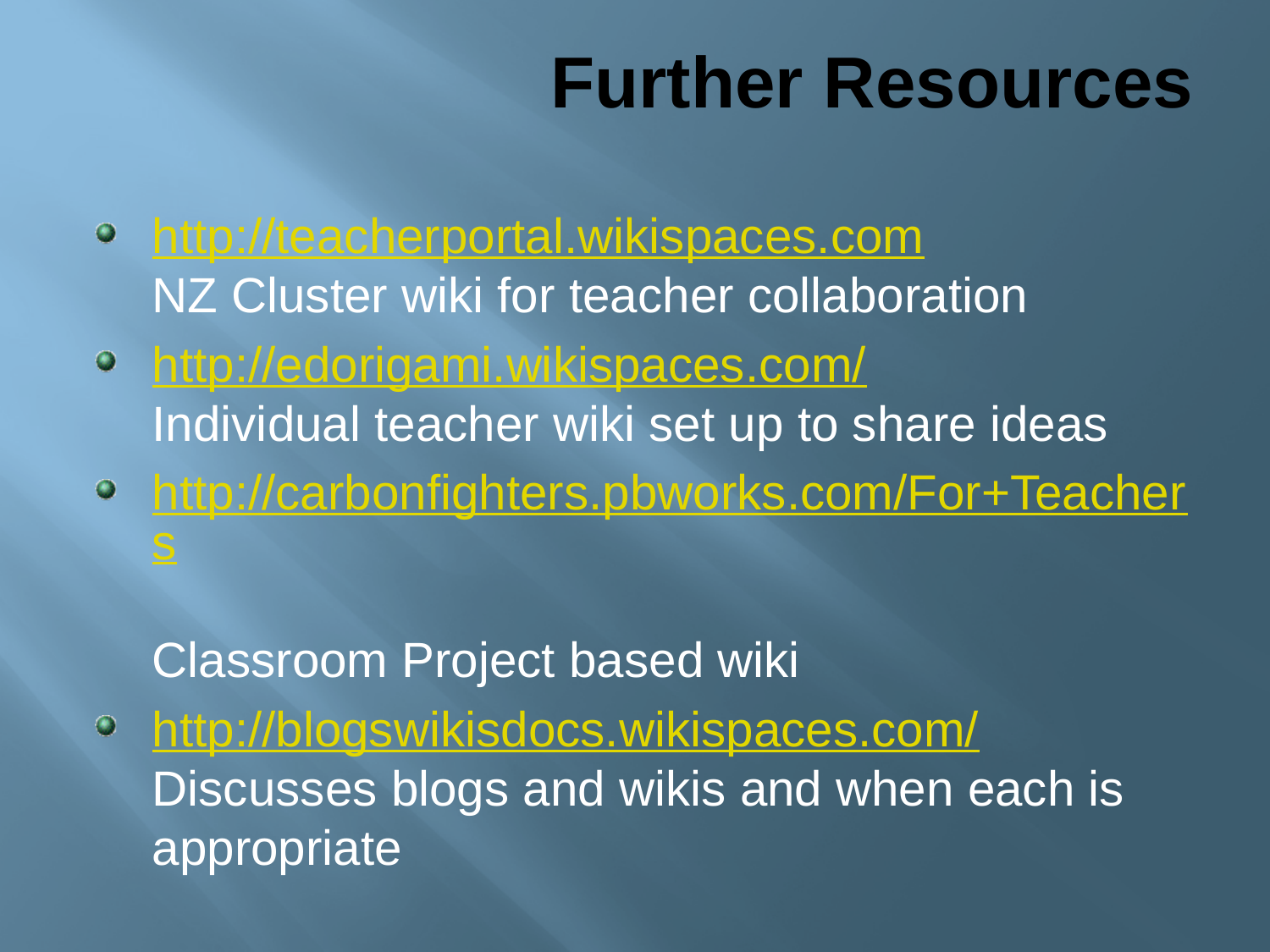

# Further Resources
http://teacherportal.wikispaces.com
NZ Cluster wiki for teacher collaboration
http://edorigami.wikispaces.com/
Individual teacher wiki set up to share ideas
http://carbonfighters.pbworks.com/For+Teachers
Classroom Project based wiki
http://blogswikisdocs.wikispaces.com/
Discusses blogs and wikis and when each is appropriate